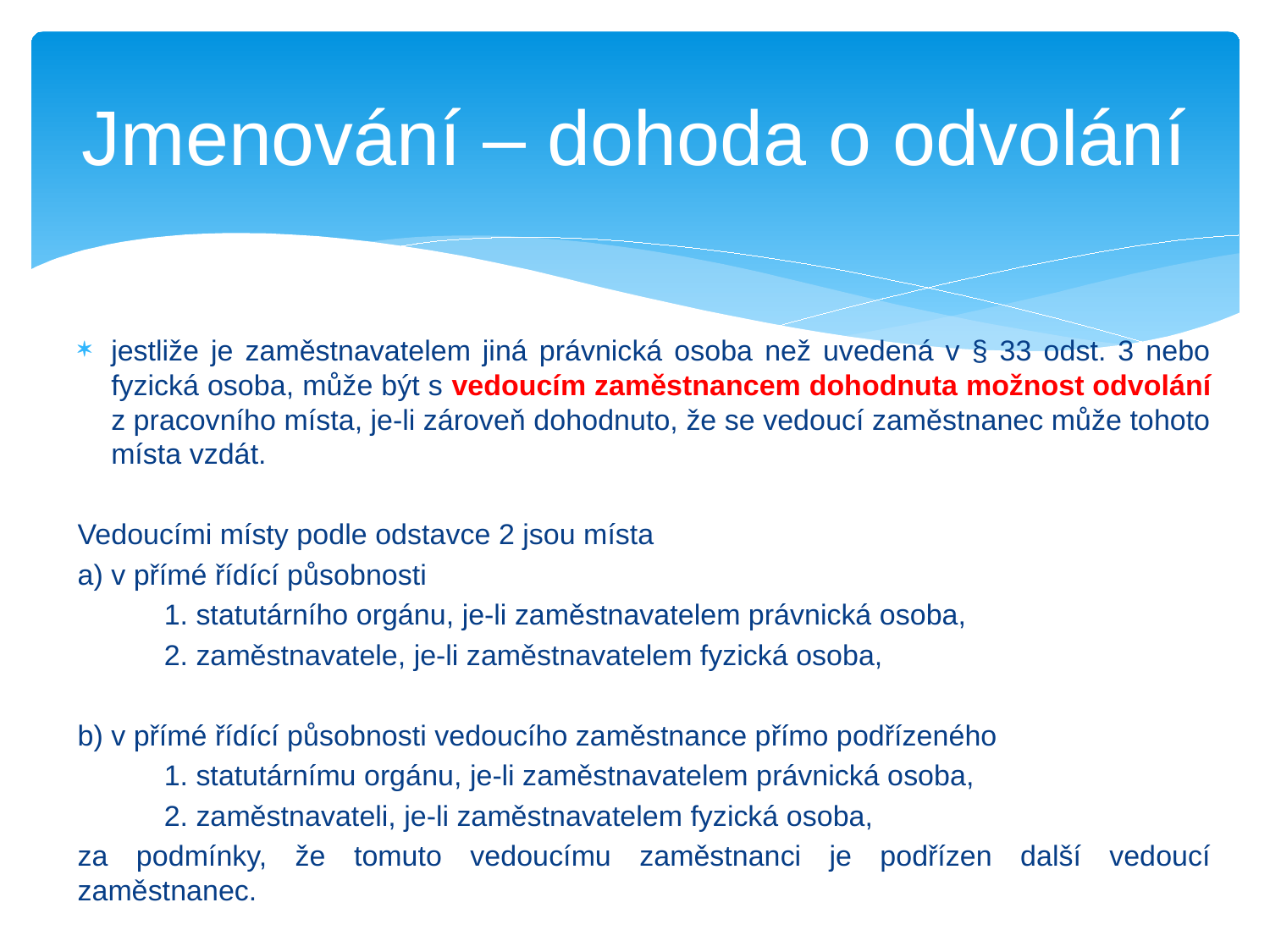

# Jmenování – dohoda o odvolání
jestliže je zaměstnavatelem jiná právnická osoba než uvedená v § 33 odst. 3 nebo fyzická osoba, může být s vedoucím zaměstnancem dohodnuta možnost odvolání z pracovního místa, je-li zároveň dohodnuto, že se vedoucí zaměstnanec může tohoto místa vzdát.

Vedoucími místy podle odstavce 2 jsou místa
a) v přímé řídící působnosti
	1. statutárního orgánu, je-li zaměstnavatelem právnická osoba,
	2. zaměstnavatele, je-li zaměstnavatelem fyzická osoba,

b) v přímé řídící působnosti vedoucího zaměstnance přímo podřízeného
	1. statutárnímu orgánu, je-li zaměstnavatelem právnická osoba,
	2. zaměstnavateli, je-li zaměstnavatelem fyzická osoba,
za podmínky, že tomuto vedoucímu zaměstnanci je podřízen další vedoucí zaměstnanec.